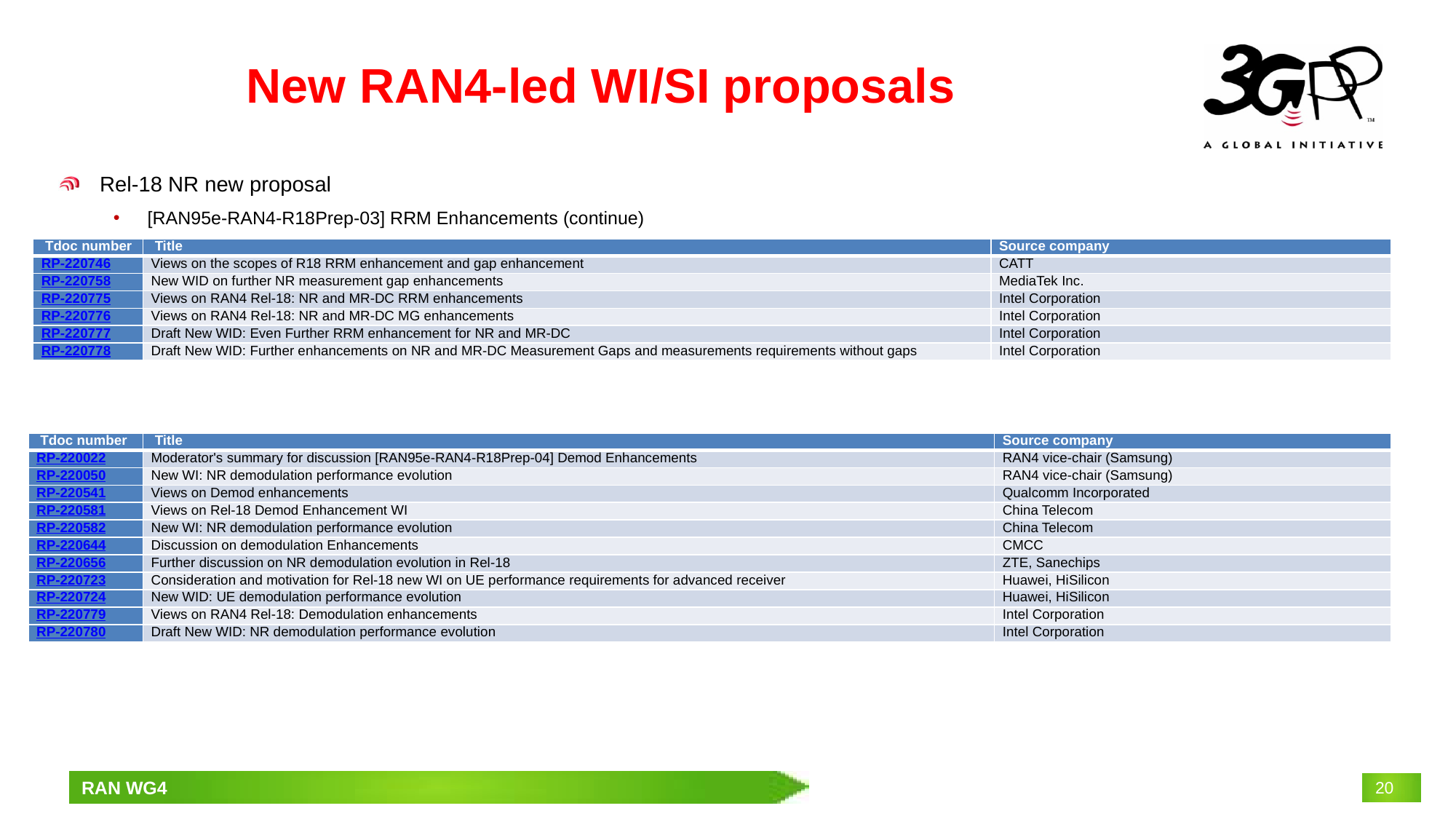

# New RAN4-led WI/SI proposals
Rel-18 NR new proposal
[RAN95e-RAN4-R18Prep-03] RRM Enhancements (continue)

[RAN95e-RAN4-R18Prep-04] Demod Enhancements
| Tdoc number | Title | Source company |
| --- | --- | --- |
| RP-220746 | Views on the scopes of R18 RRM enhancement and gap enhancement | CATT |
| RP-220758 | New WID on further NR measurement gap enhancements | MediaTek Inc. |
| RP-220775 | Views on RAN4 Rel-18: NR and MR-DC RRM enhancements | Intel Corporation |
| RP-220776 | Views on RAN4 Rel-18: NR and MR-DC MG enhancements | Intel Corporation |
| RP-220777 | Draft New WID: Even Further RRM enhancement for NR and MR-DC | Intel Corporation |
| RP-220778 | Draft New WID: Further enhancements on NR and MR-DC Measurement Gaps and measurements requirements without gaps | Intel Corporation |
| Tdoc number | Title | Source company |
| --- | --- | --- |
| RP-220022 | Moderator's summary for discussion [RAN95e-RAN4-R18Prep-04] Demod Enhancements | RAN4 vice-chair (Samsung) |
| RP-220050 | New WI: NR demodulation performance evolution | RAN4 vice-chair (Samsung) |
| RP-220541 | Views on Demod enhancements | Qualcomm Incorporated |
| RP-220581 | Views on Rel-18 Demod Enhancement WI | China Telecom |
| RP-220582 | New WI: NR demodulation performance evolution | China Telecom |
| RP-220644 | Discussion on demodulation Enhancements | CMCC |
| RP-220656 | Further discussion on NR demodulation evolution in Rel-18 | ZTE, Sanechips |
| RP-220723 | Consideration and motivation for Rel-18 new WI on UE performance requirements for advanced receiver | Huawei, HiSilicon |
| RP-220724 | New WID: UE demodulation performance evolution | Huawei, HiSilicon |
| RP-220779 | Views on RAN4 Rel-18: Demodulation enhancements | Intel Corporation |
| RP-220780 | Draft New WID: NR demodulation performance evolution | Intel Corporation |